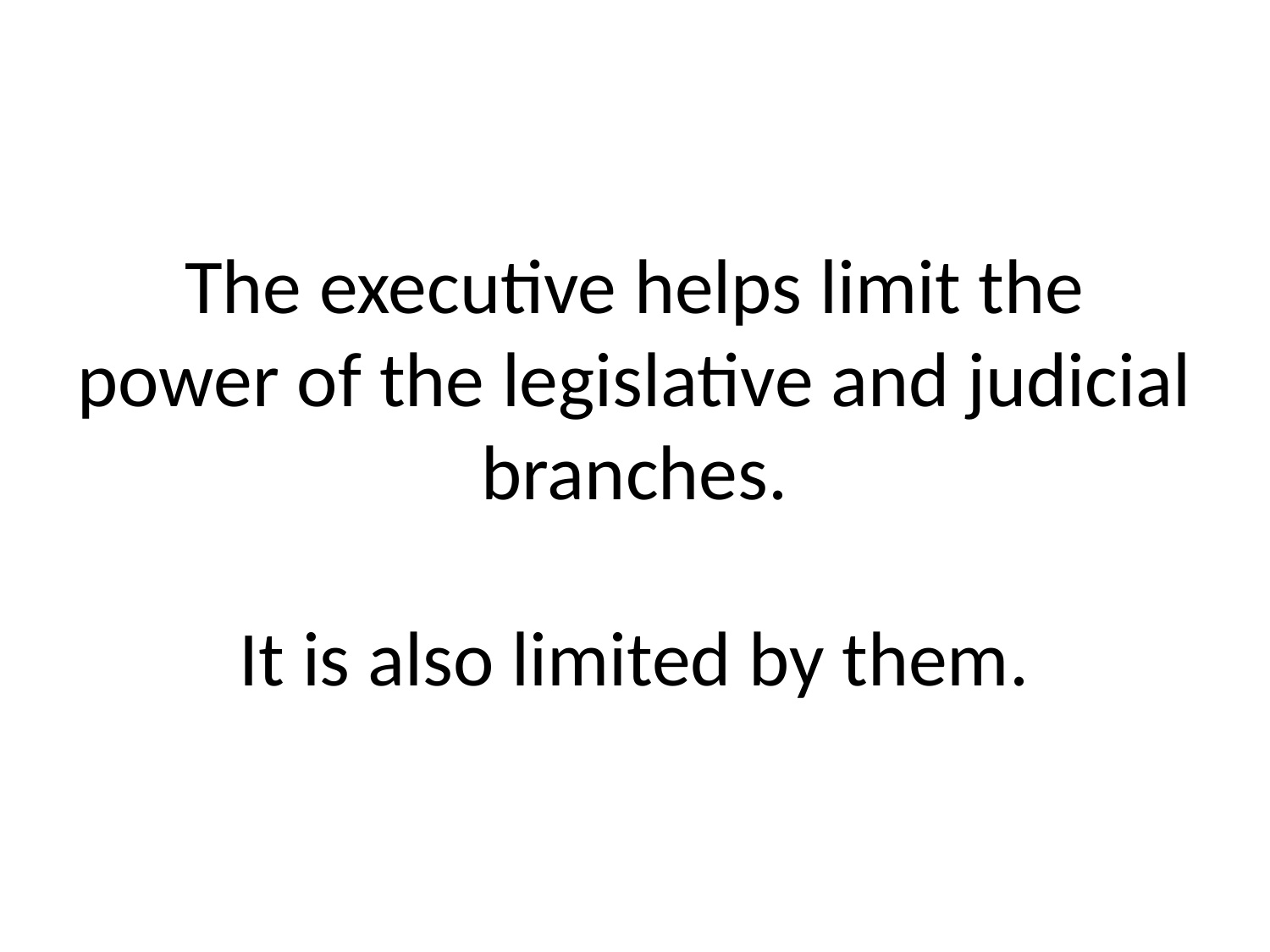

# The executive helps limit the power of the legislative and judicial branches. It is also limited by them.